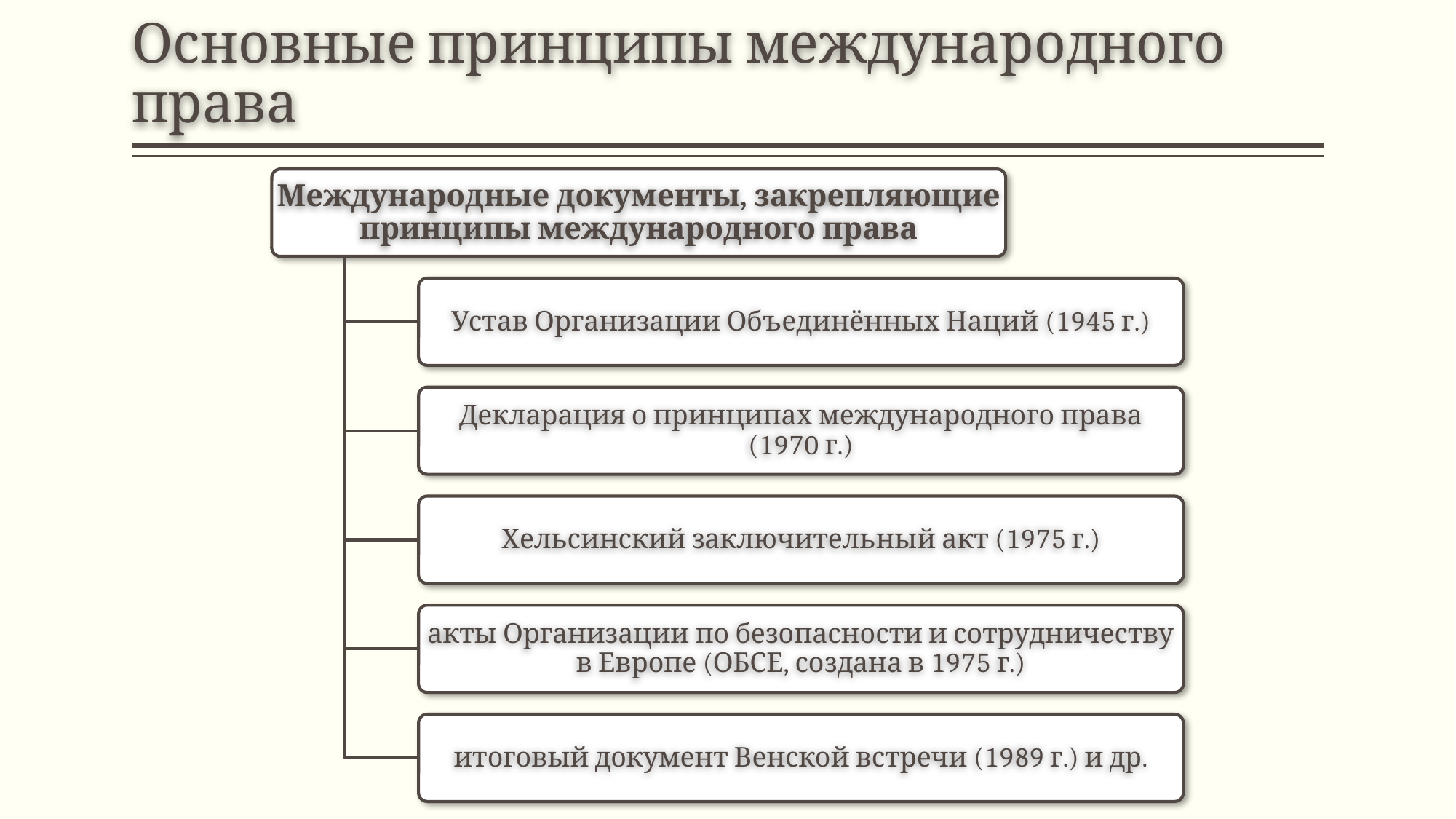

# Основные принципы международного права

Международные документы, закрепляющие принципы международного права

Устав Организации Объединённых Наций (1945 г.)

Декларация о принципах международного права (1970 г.)

Хельсинский заключительный акт (1975 г.)

акты Организации по безопасности и сотрудничеству в Европе (ОБСЕ, создана в 1975 г.)

итоговый документ Венской встречи (1989 г.) и др.